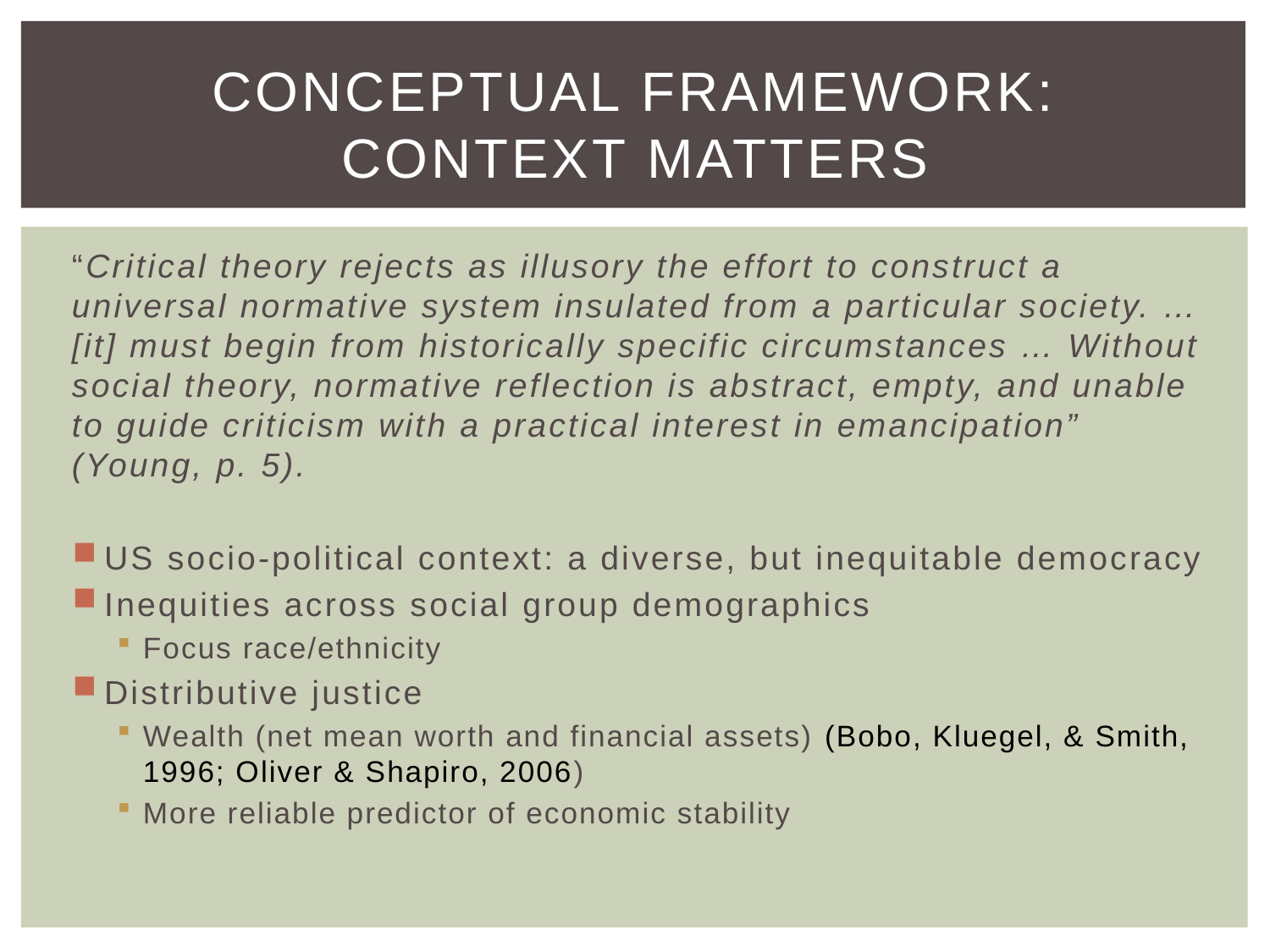

# Conceptual Framework: Context Matters
“Critical theory rejects as illusory the effort to construct a universal normative system insulated from a particular society. … [it] must begin from historically specific circumstances … Without social theory, normative reflection is abstract, empty, and unable to guide criticism with a practical interest in emancipation” (Young, p. 5).

US socio-political context: a diverse, but inequitable democracy
Inequities across social group demographics
Focus race/ethnicity
Distributive justice
Wealth (net mean worth and financial assets) (Bobo, Kluegel, & Smith, 1996; Oliver & Shapiro, 2006)
More reliable predictor of economic stability